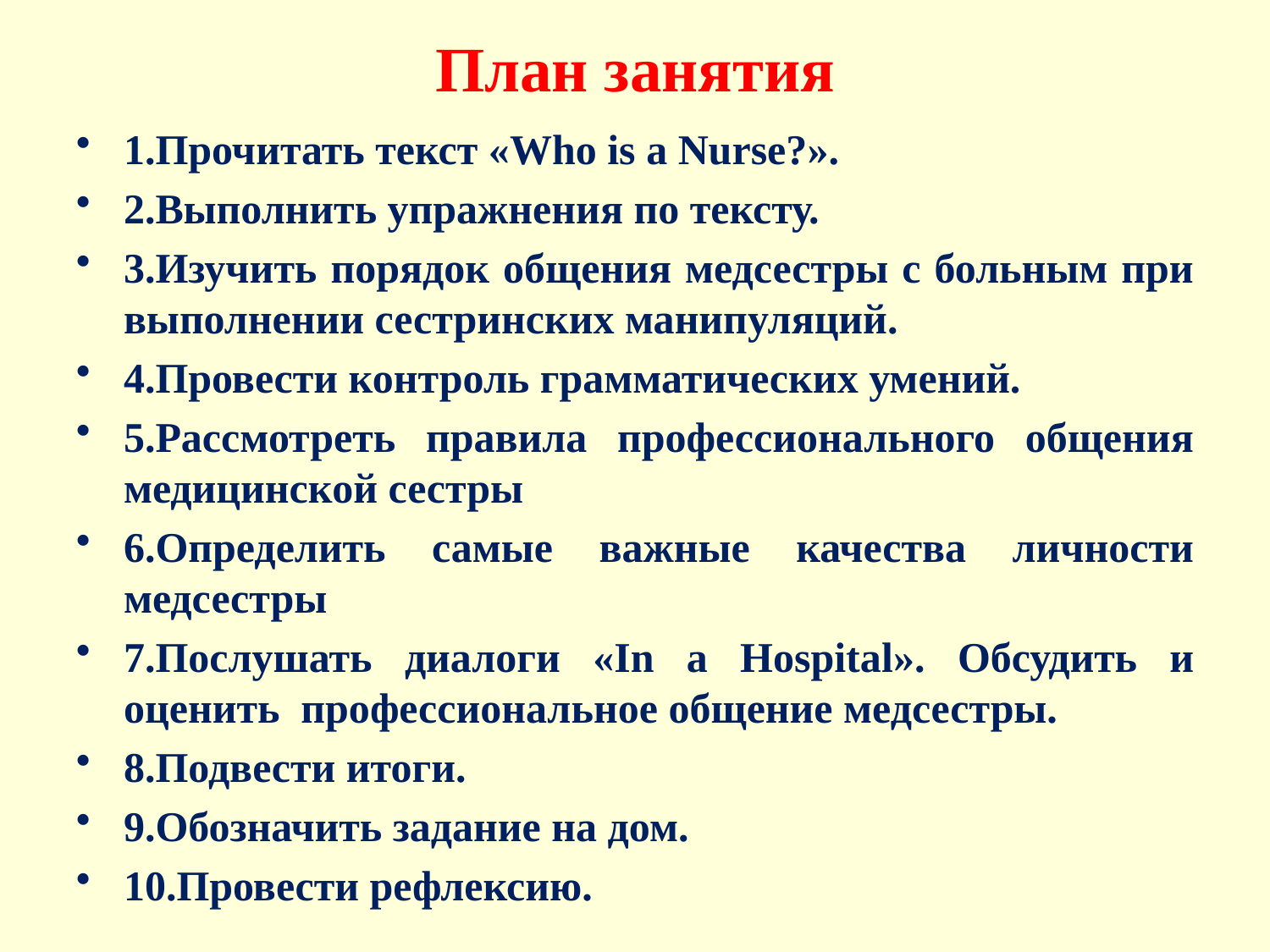

# План занятия
1.Прочитать текст «Who is a Nurse?».
2.Выполнить упражнения по тексту.
3.Изучить порядок общения медсестры с больным при выполнении сестринских манипуляций.
4.Провести контроль грамматических умений.
5.Рассмотреть правила профессионального общения медицинской сестры
6.Определить самые важные качества личности медсестры
7.Послушать диалоги «In a Hospital». Обсудить и оценить  профессиональное общение медсестры.
8.Подвести итоги.
9.Обозначить задание на дом.
10.Провести рефлексию.